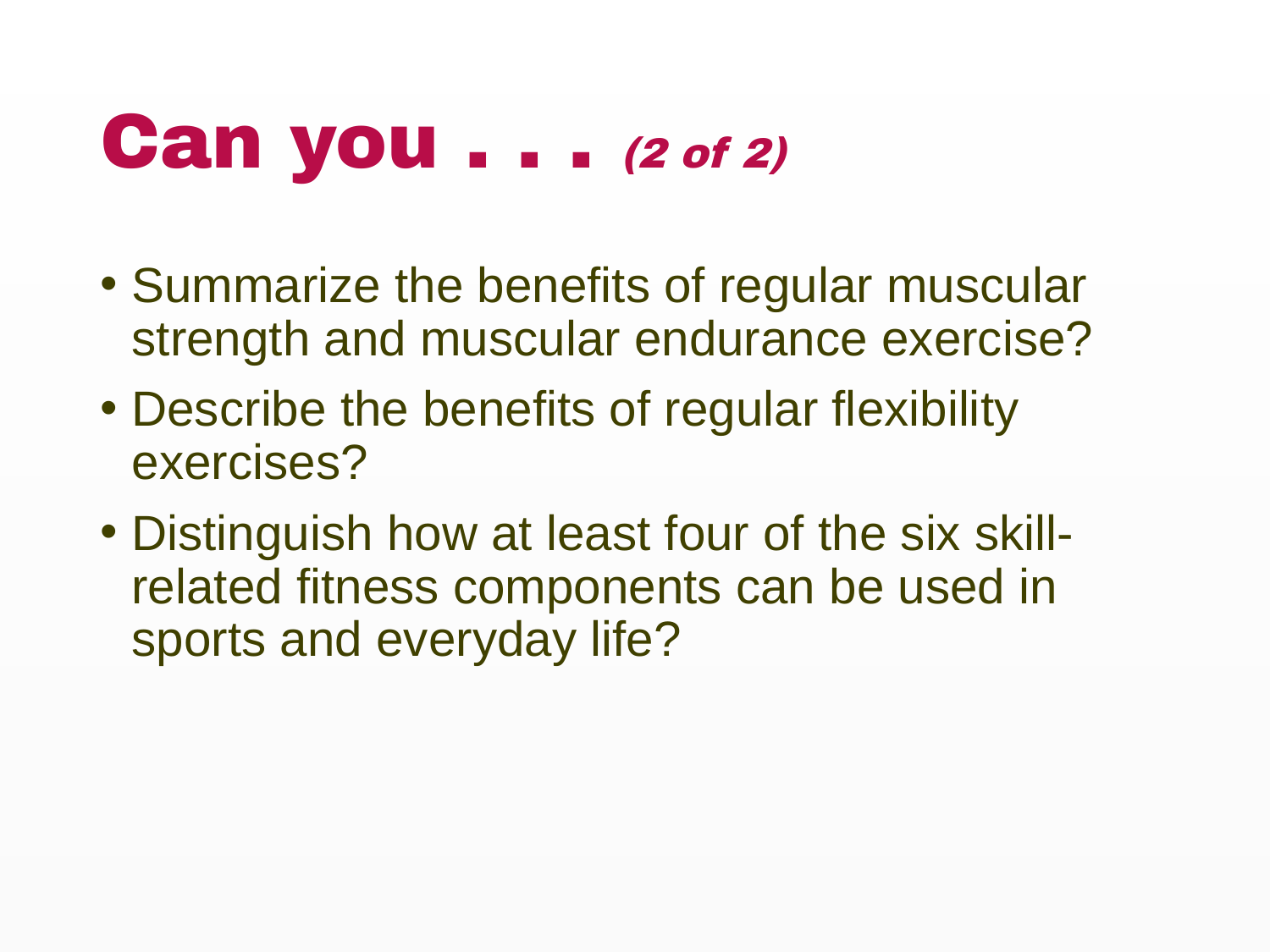

# Can you . . . (2 of 2)
Summarize the benefits of regular muscular strength and muscular endurance exercise?
Describe the benefits of regular flexibility exercises?
Distinguish how at least four of the six skill-related fitness components can be used in sports and everyday life?